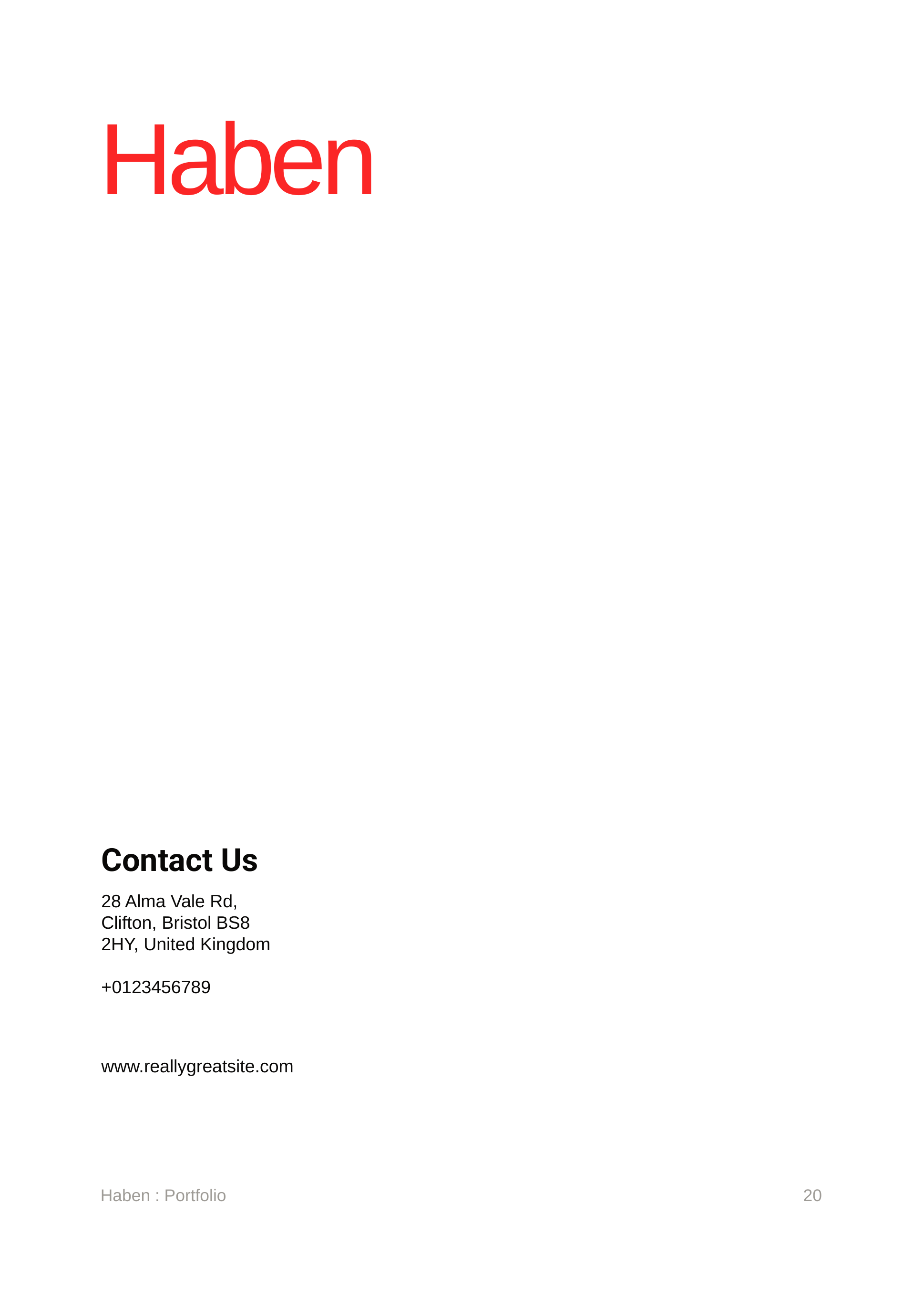

Haben
Contact Us
28 Alma Vale Rd, Clifton, Bristol BS8 2HY, United Kingdom

+0123456789
www.reallygreatsite.com
Haben : Portfolio
20